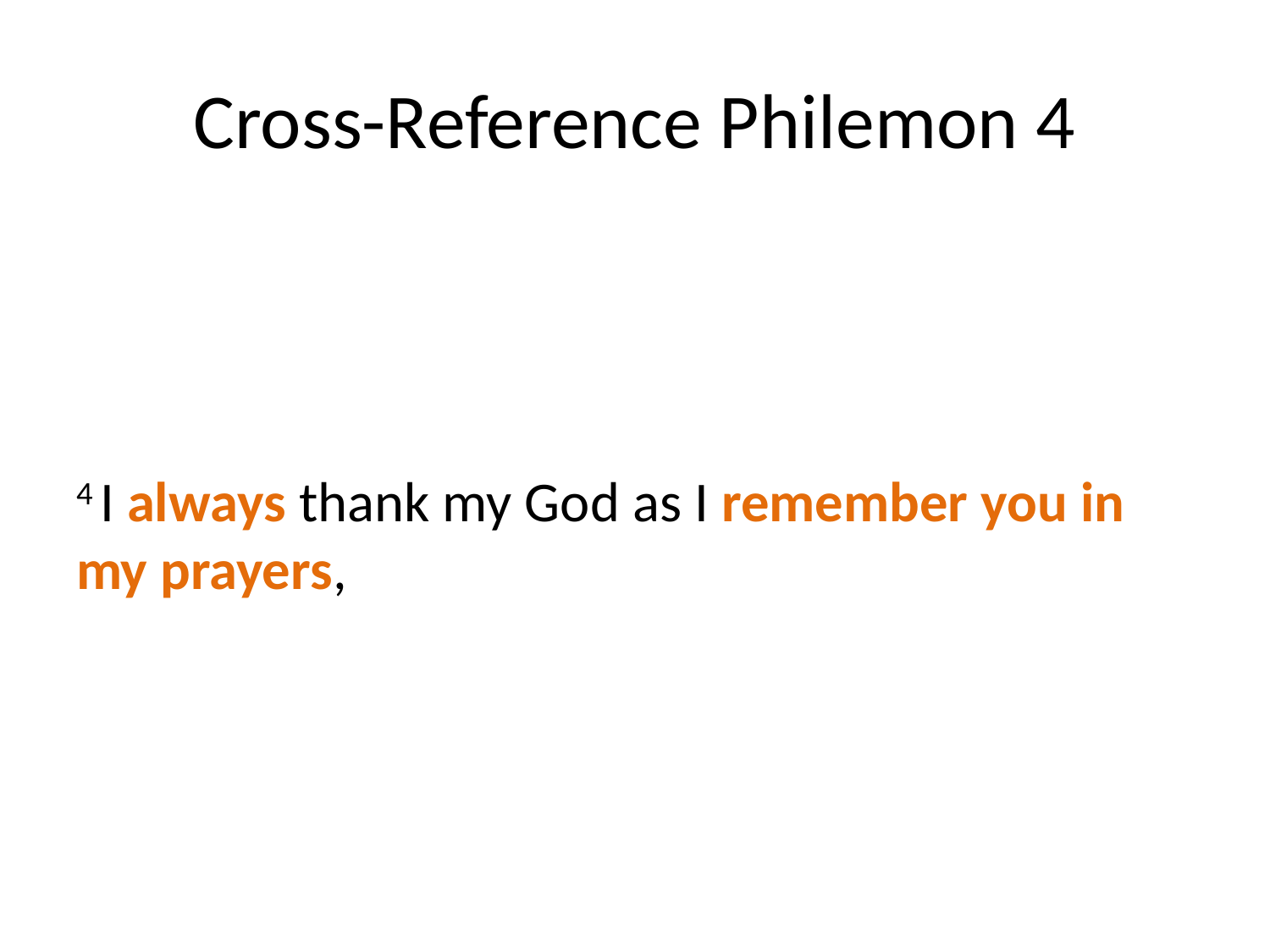

# Cross-Reference Philemon 4

4 I always thank my God as I remember you in my prayers,